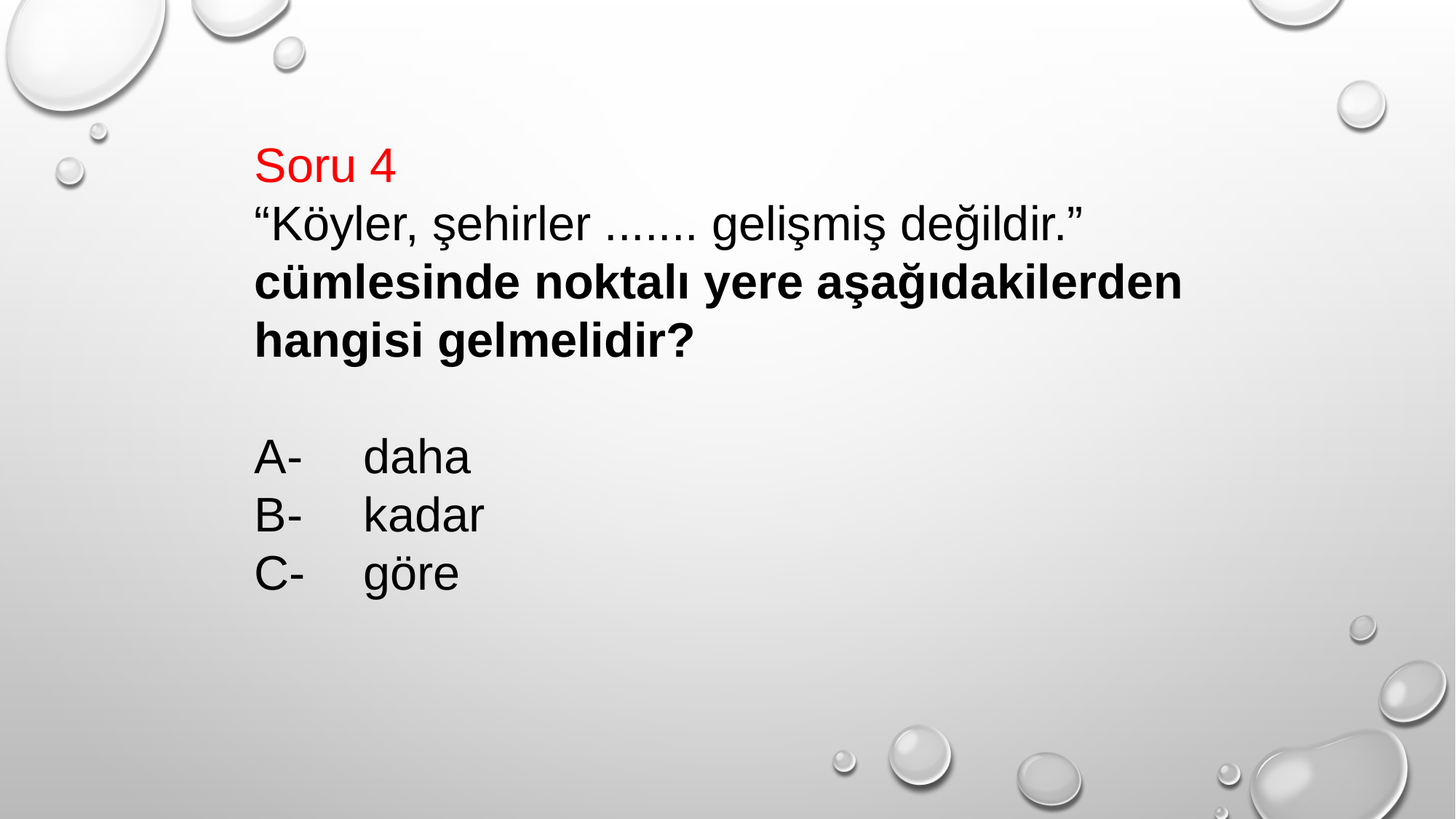

Soru 4
“Köyler, şehirler ....... gelişmiş değildir.” cümlesinde noktalı yere aşağıdakilerden hangisi gelmelidir?

A-	daha
B-	kadar
C-	göre